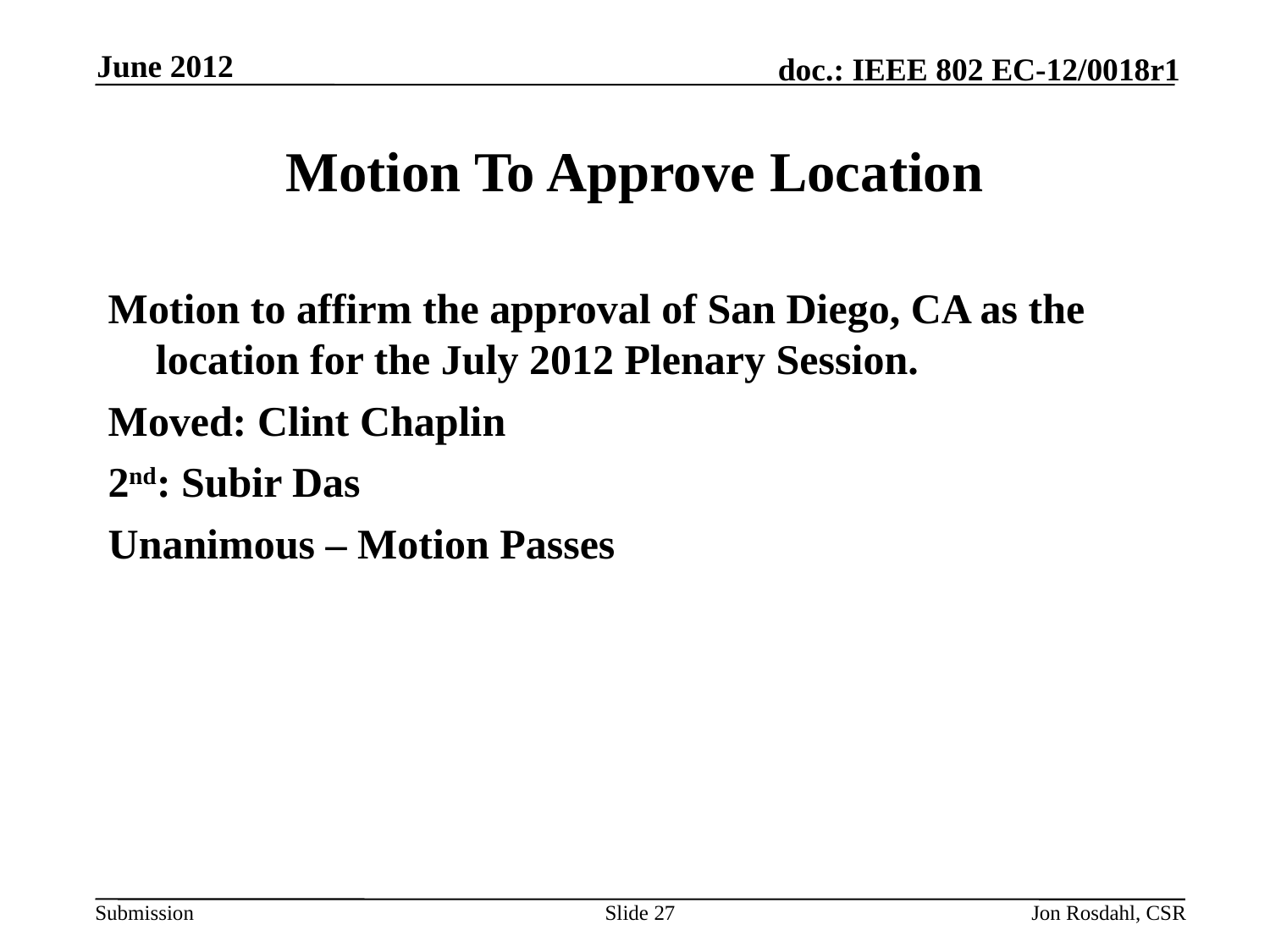

June 2012
# Motion To Approve Location
Motion to affirm the approval of San Diego, CA as the location for the July 2012 Plenary Session.
Moved: Clint Chaplin
2nd: Subir Das
Unanimous – Motion Passes

Slide 27
Jon Rosdahl, CSR